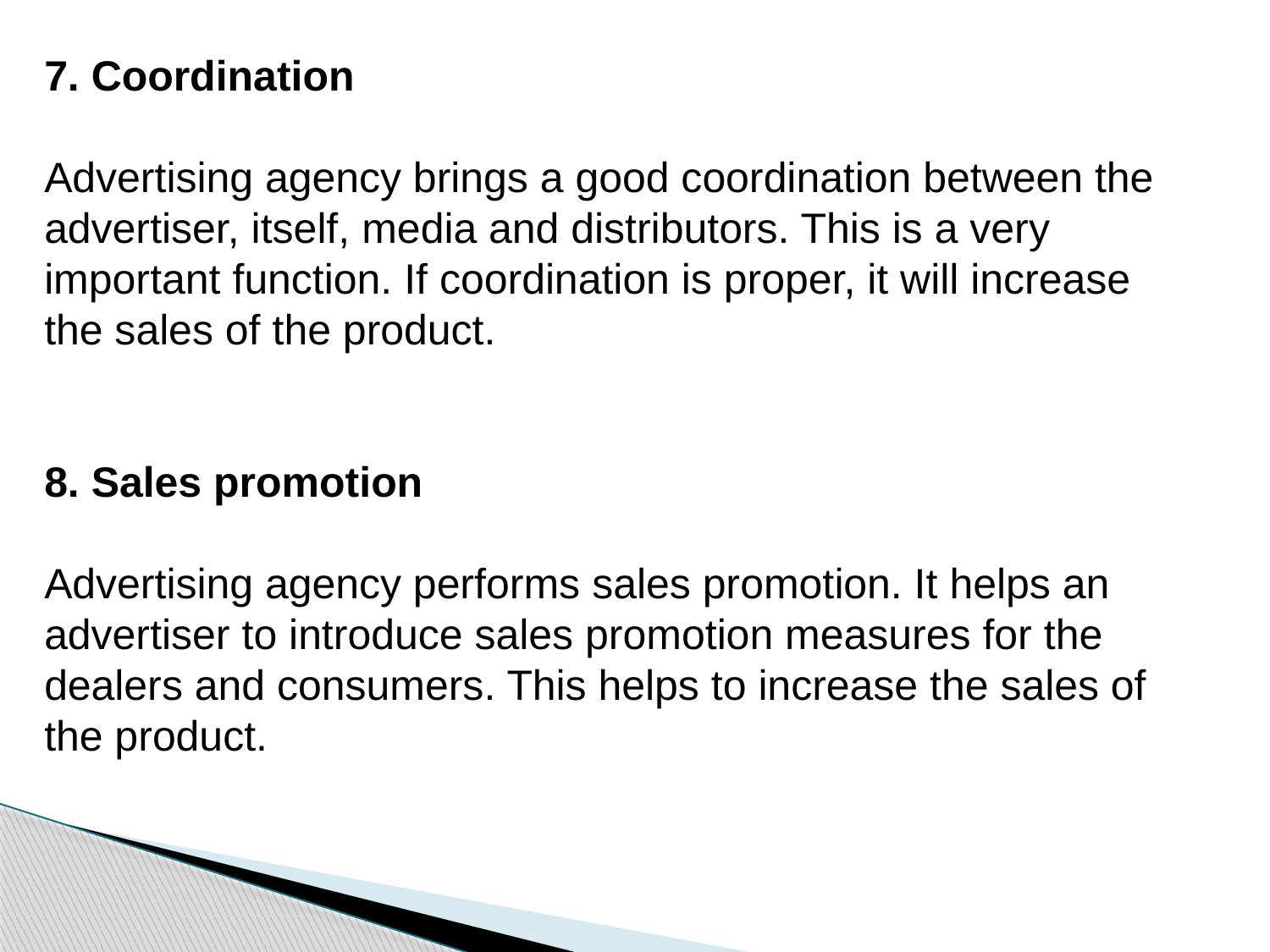

7. Coordination
Advertising agency brings a good coordination between the advertiser, itself, media and distributors. This is a very important function. If coordination is proper, it will increase the sales of the product.

8. Sales promotion
Advertising agency performs sales promotion. It helps an advertiser to introduce sales promotion measures for the dealers and consumers. This helps to increase the sales of the product.